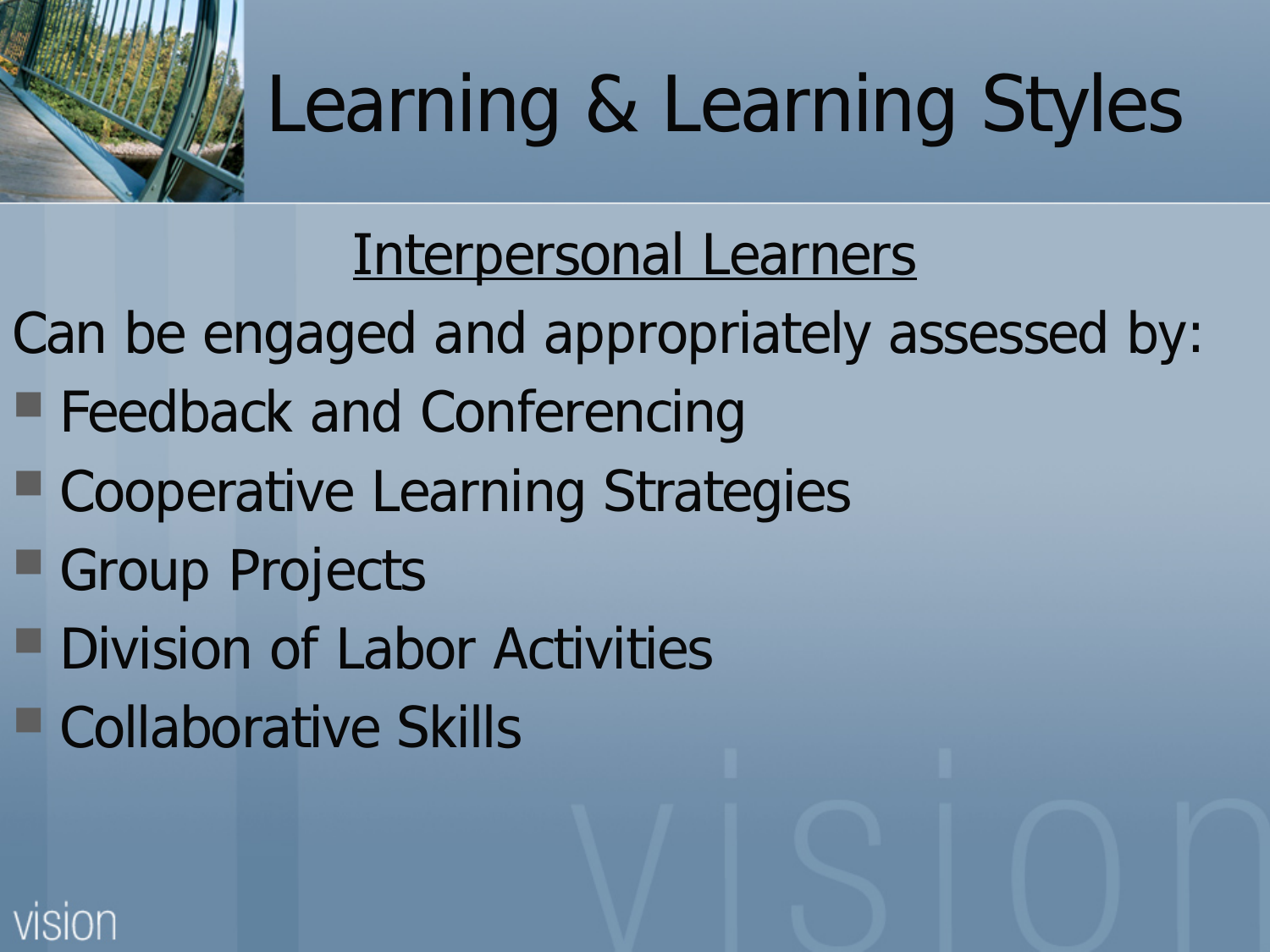

# Learning & Learning Styles
Interpersonal Learners
Can be engaged and appropriately assessed by:
Feedback and Conferencing
Cooperative Learning Strategies
Group Projects
Division of Labor Activities
Collaborative Skills